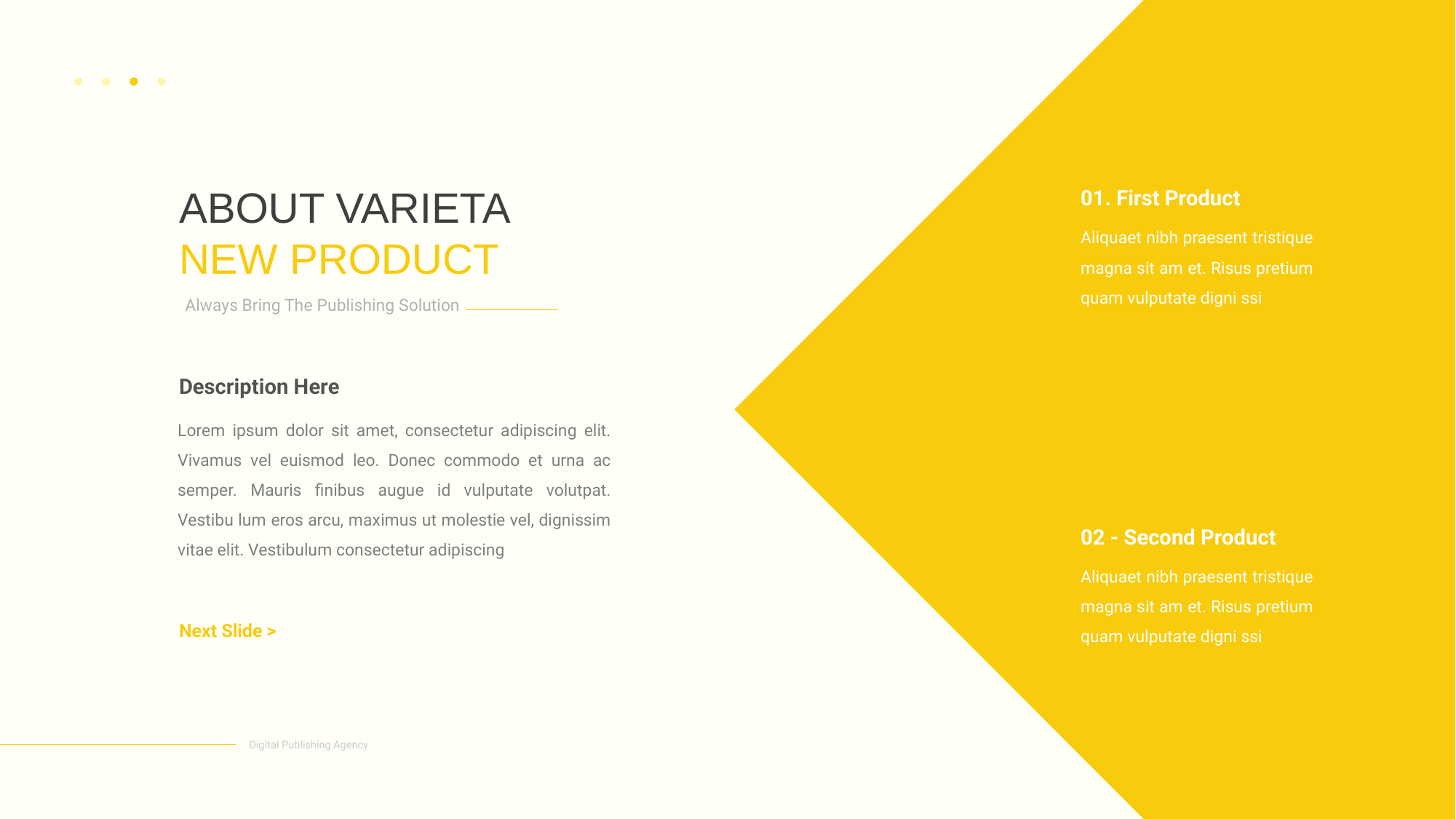

01. First Product
ABOUT VARIETA
NEW PRODUCT
Aliquaet nibh praesent tristique magna sit am et. Risus pretium quam vulputate digni ssi
Always Bring The Publishing Solution
Description Here
Lorem ipsum dolor sit amet, consectetur adipiscing elit. Vivamus vel euismod leo. Donec commodo et urna ac semper. Mauris finibus augue id vulputate volutpat. Vestibu lum eros arcu, maximus ut molestie vel, dignissim vitae elit. Vestibulum consectetur adipiscing

02 - Second Product
Aliquaet nibh praesent tristique magna sit am et. Risus pretium quam vulputate digni ssi
Next Slide >
Digital Publishing Agency